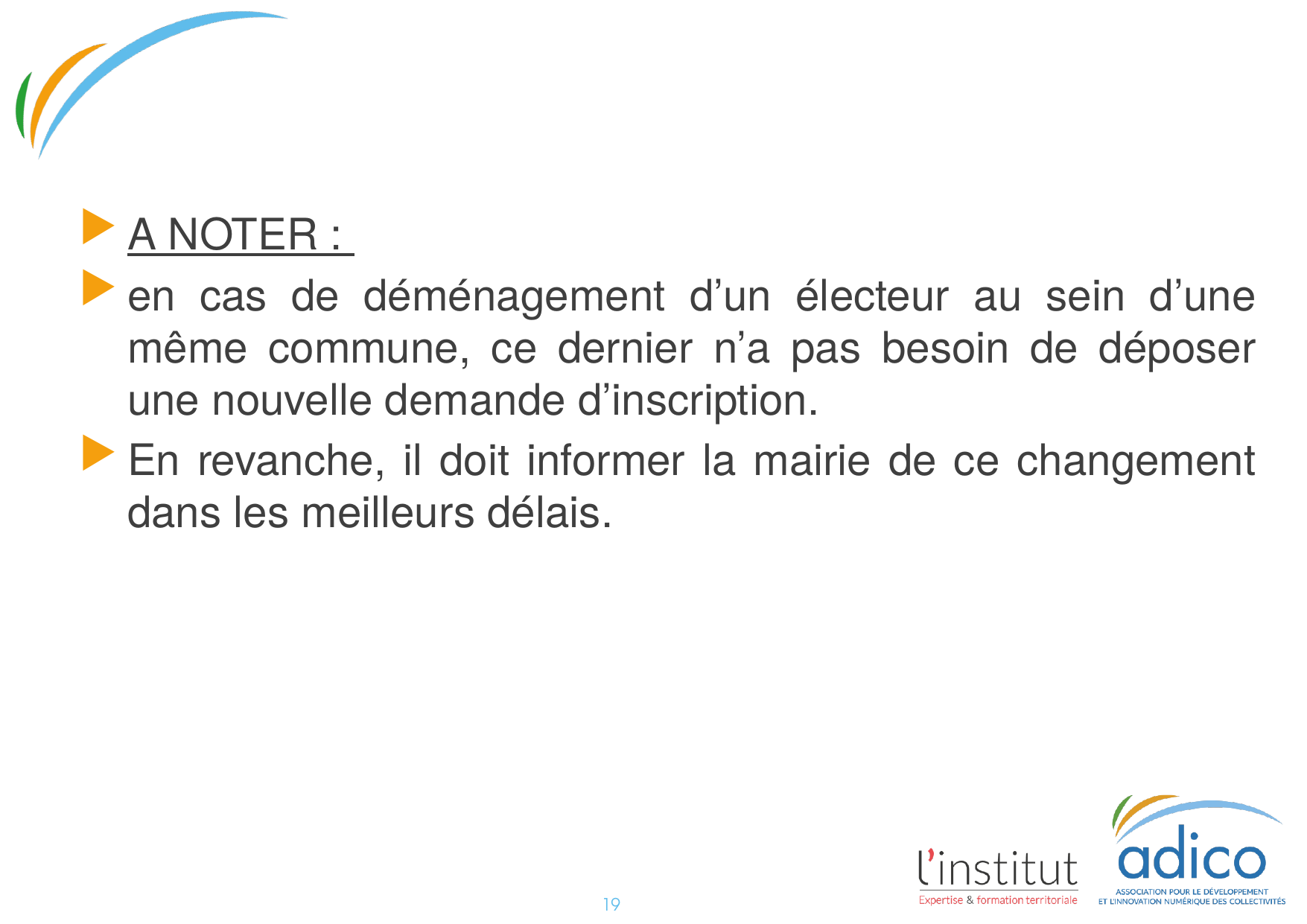

#

A NOTER :
en cas de déménagement d’un électeur au sein d’une même commune, ce dernier n’a pas besoin de déposer une nouvelle demande d’inscription.
En revanche, il doit informer la mairie de ce changement dans les meilleurs délais.